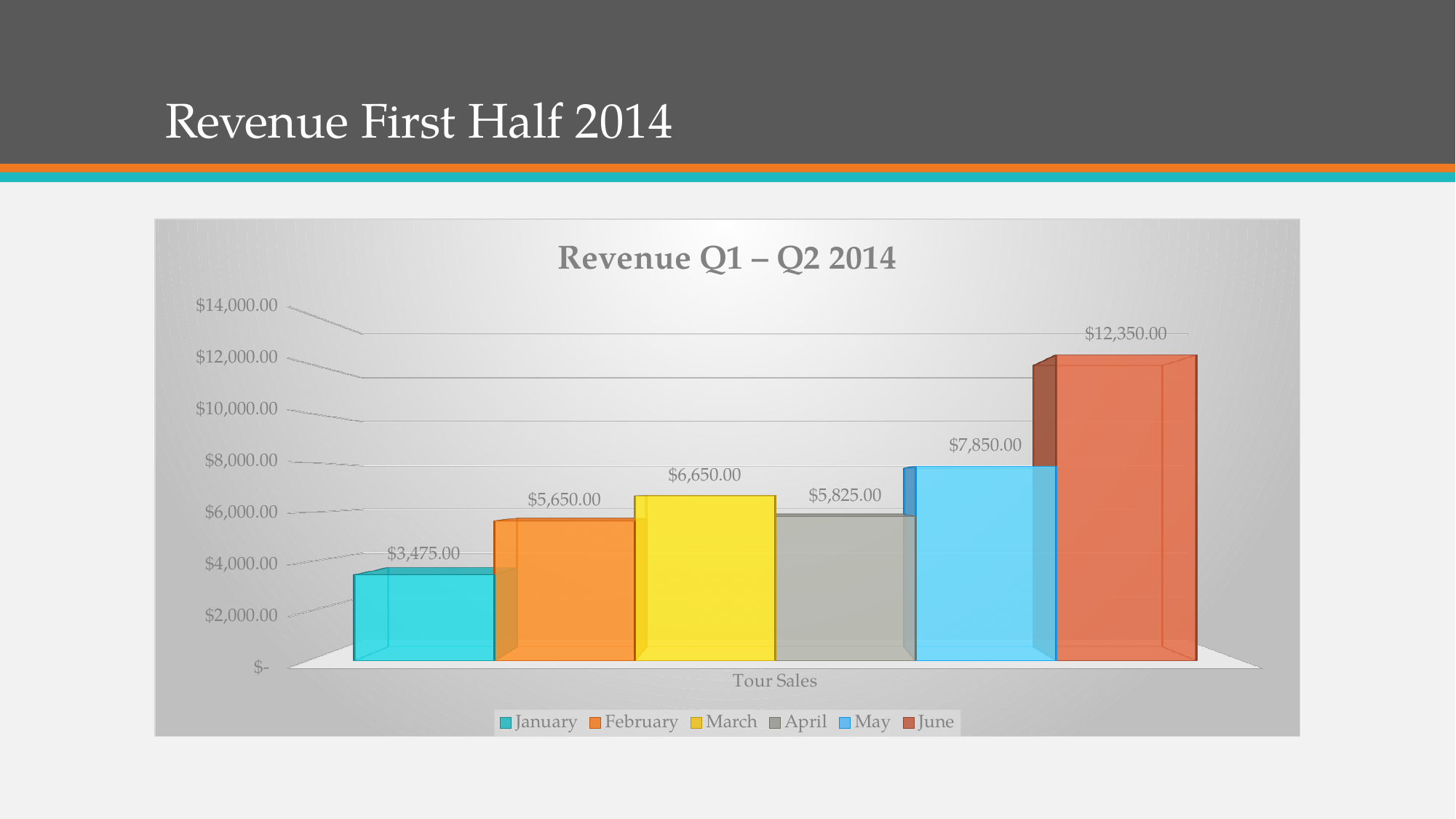

# Revenue First Half 2014

[unsupported chart]